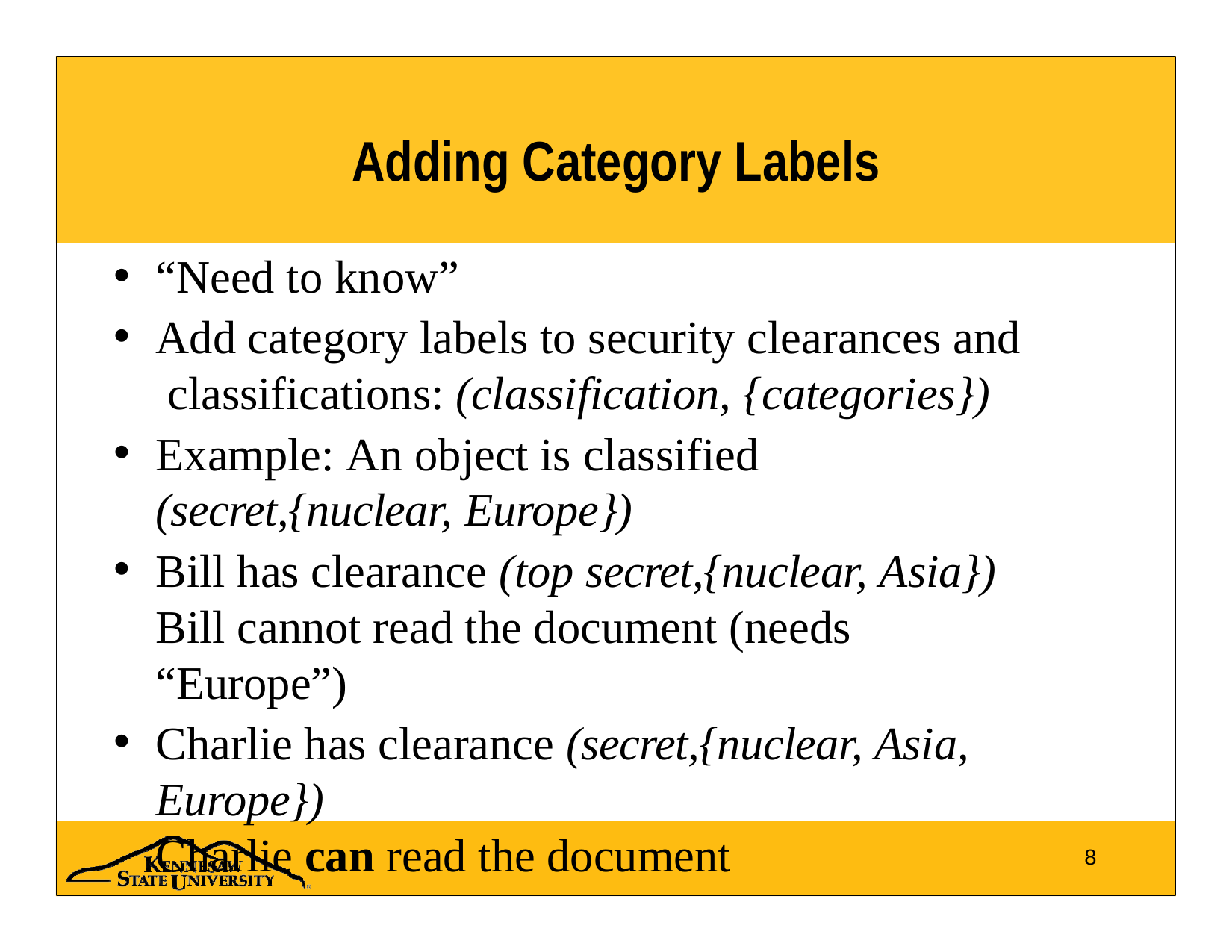

# Adding Category Labels
“Need to know”
Add category labels to security clearances and  classifications: (classification, {categories})
Example: An object is classified
(secret,{nuclear, Europe})
Bill has clearance (top secret,{nuclear, Asia})
Bill cannot read the document (needs “Europe”)
Charlie has clearance (secret,{nuclear, Asia, Europe})
Charlie can read the document

8